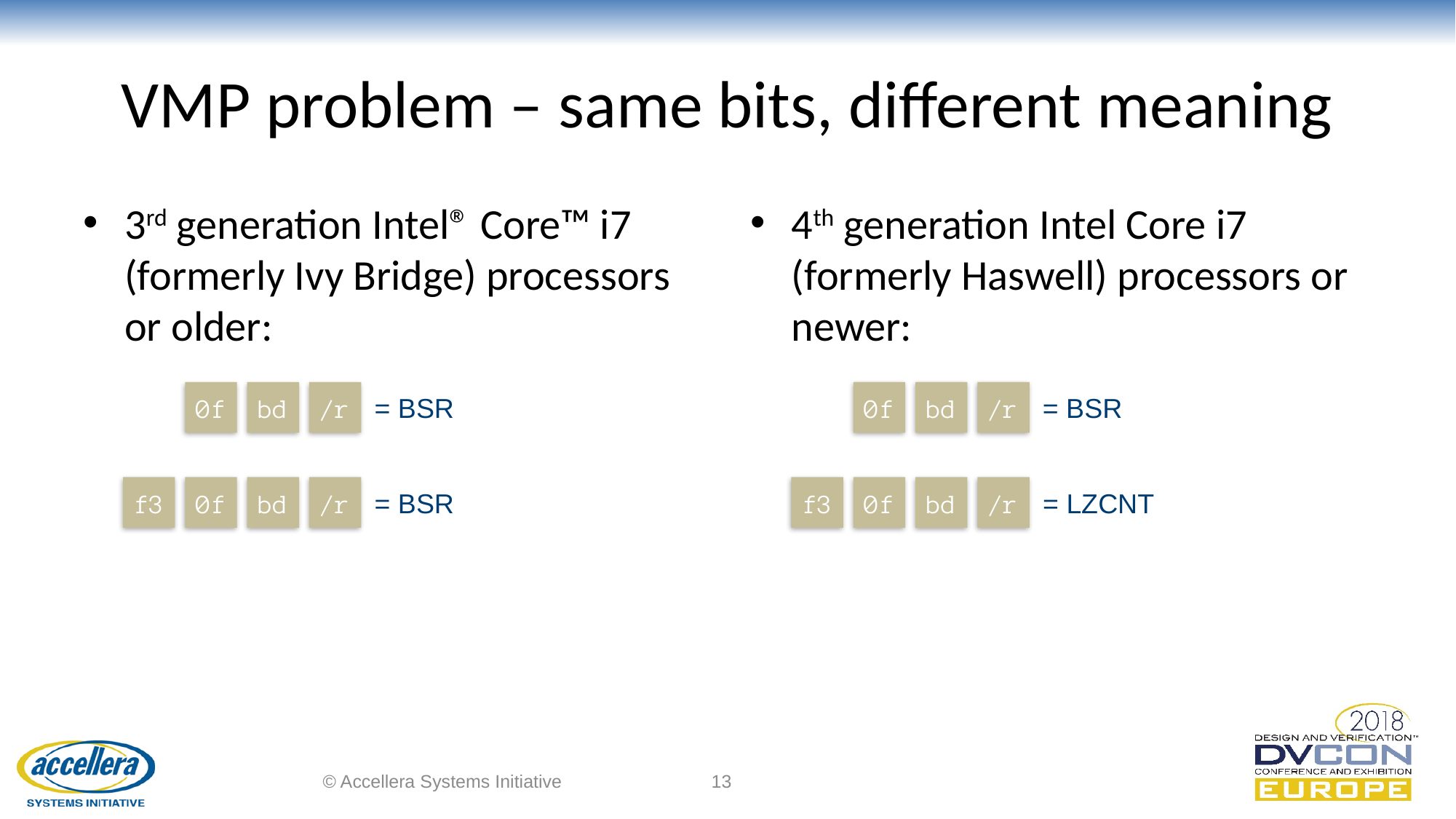

# VMP problem – same bits, different meaning
3rd generation Intel® Core™ i7 (formerly Ivy Bridge) processors or older:
4th generation Intel Core i7 (formerly Haswell) processors or newer:
/r
0f
bd
/r
0f
bd
= BSR
= BSR
/r
/r
f3
0f
bd
f3
0f
bd
= BSR
= LZCNT
© Accellera Systems Initiative
13